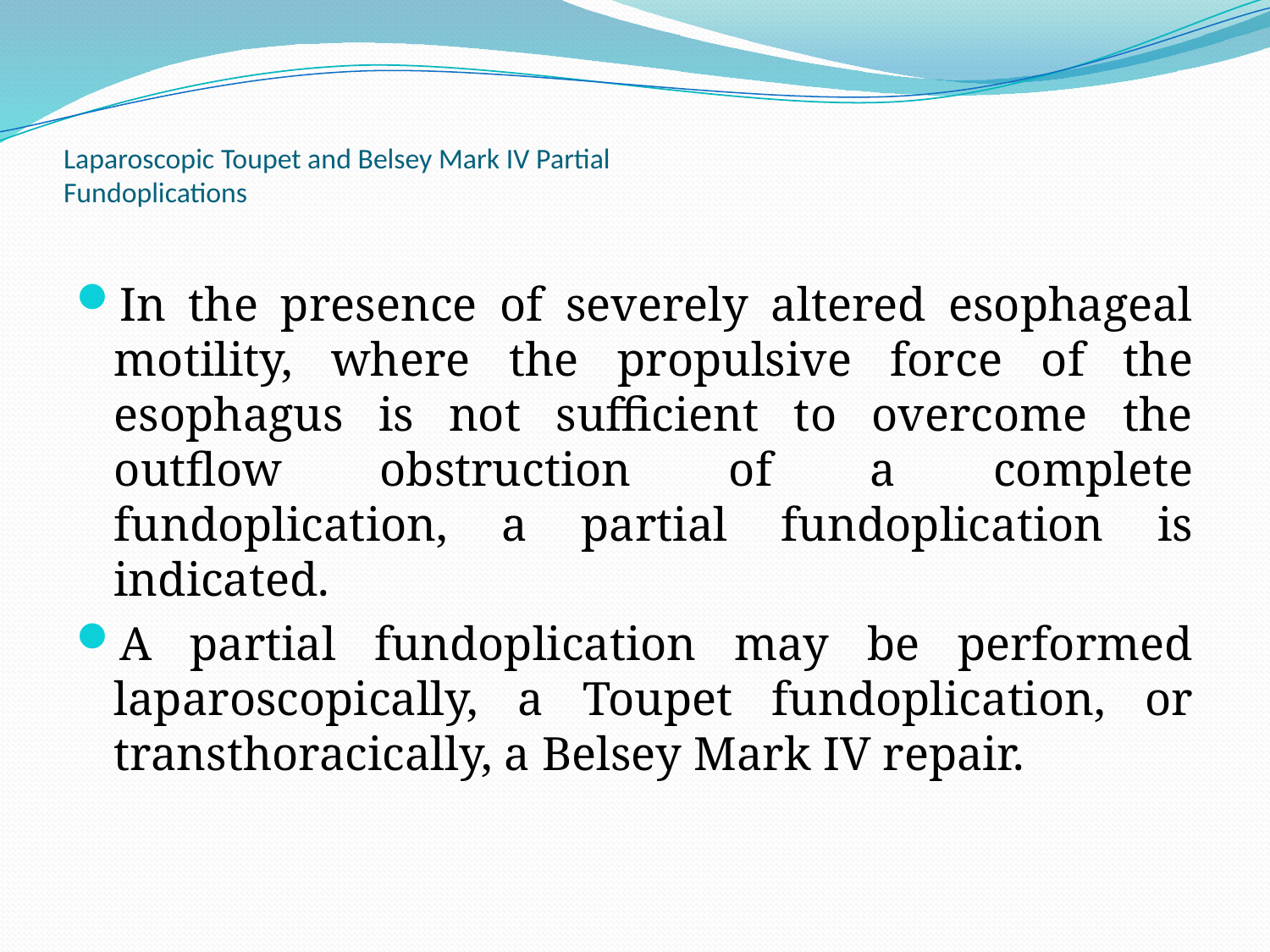

# Laparoscopic Toupet and Belsey Mark IV Partial Fundoplications
In the presence of severely altered esophageal motility, where the propulsive force of the esophagus is not sufficient to overcome the outflow obstruction of a complete fundoplication, a partial fundoplication is indicated.
A partial fundoplication may be performed laparoscopically, a Toupet fundoplication, or transthoracically, a Belsey Mark IV repair.